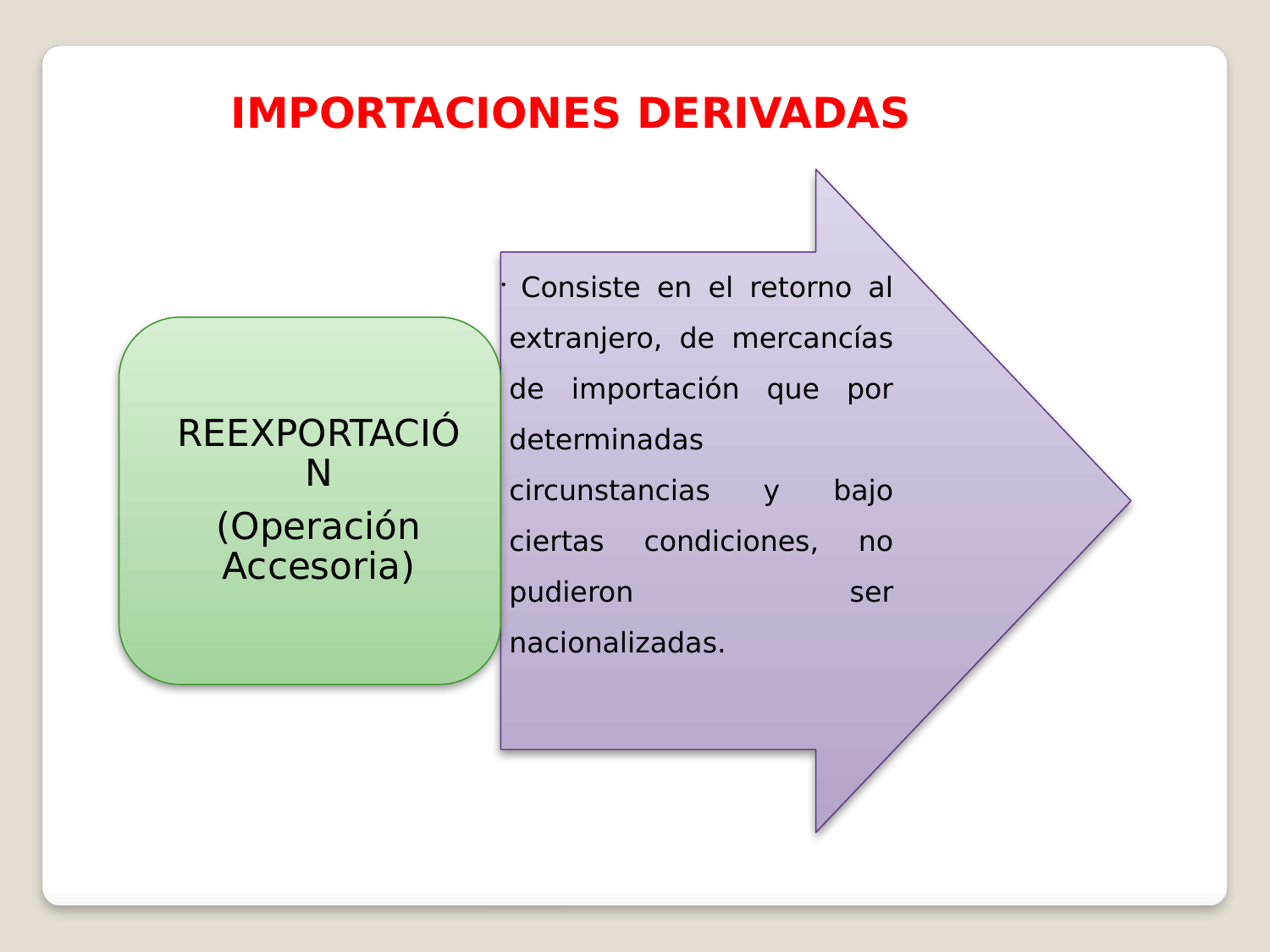

IMPORTACIONES DERIVADAS
 Consiste en el retorno al extranjero, de mercancías de importación que por determinadas circunstancias y bajo ciertas condiciones, no pudieron ser nacionalizadas.
REEXPORTACIÓN
(Operación Accesoria)